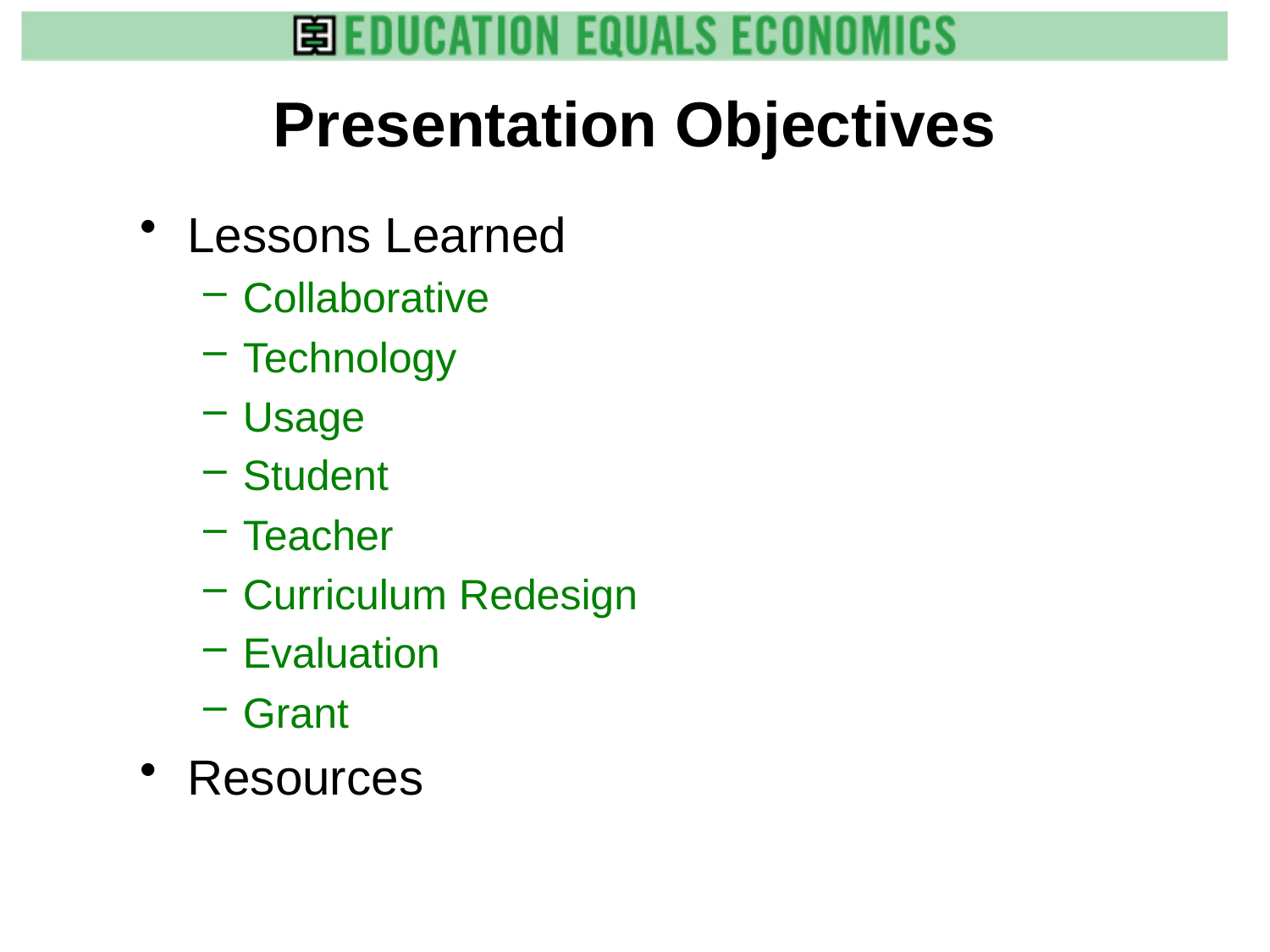

# Presentation Objectives
Lessons Learned
Collaborative
Technology
Usage
Student
Teacher
Curriculum Redesign
Evaluation
Grant
Resources